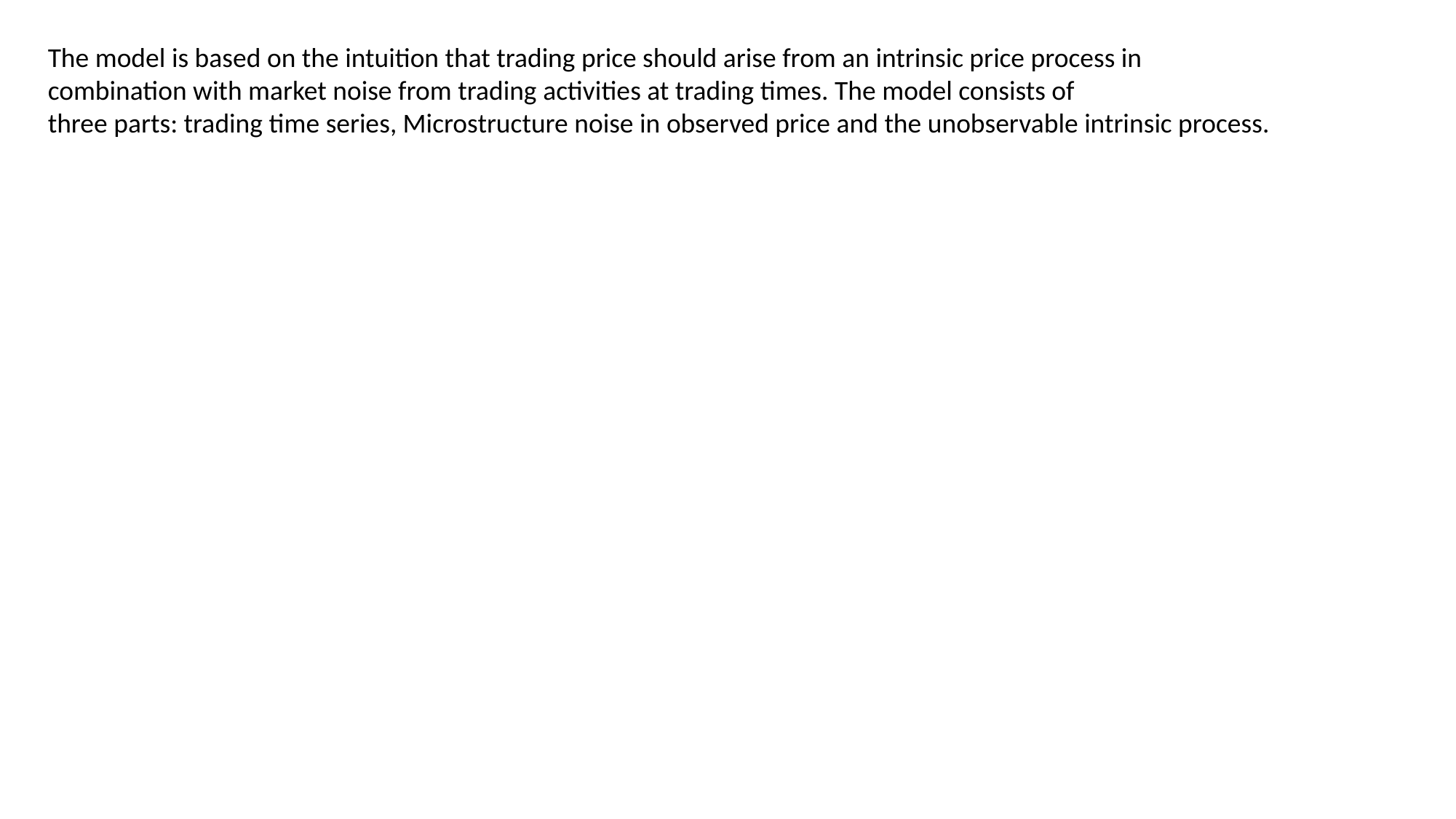

The model is based on the intuition that trading price should arise from an intrinsic price process in
combination with market noise from trading activities at trading times. The model consists of
three parts: trading time series, Microstructure noise in observed price and the unobservable intrinsic process.